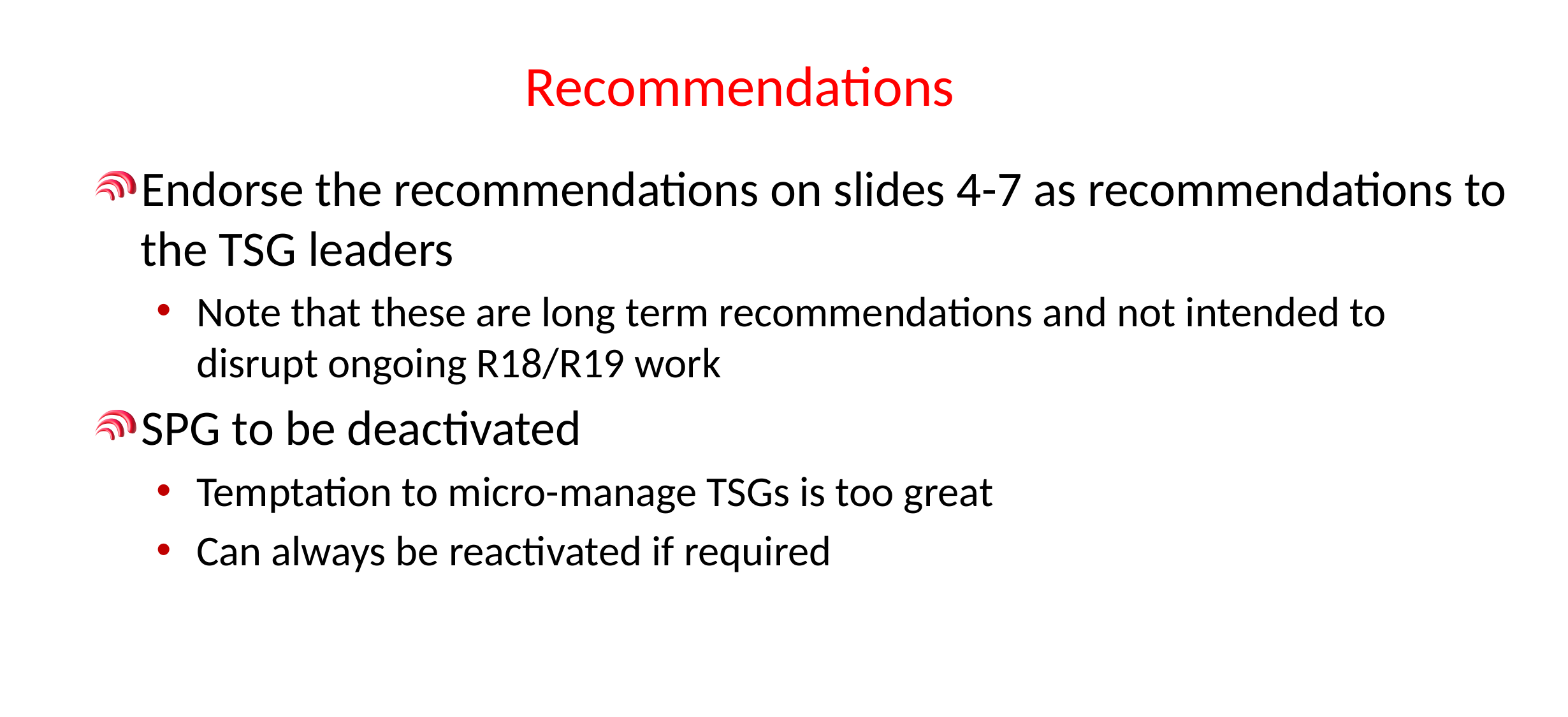

# Recommendations
Endorse the recommendations on slides 4-7 as recommendations to the TSG leaders
Note that these are long term recommendations and not intended to disrupt ongoing R18/R19 work
SPG to be deactivated
Temptation to micro-manage TSGs is too great
Can always be reactivated if required